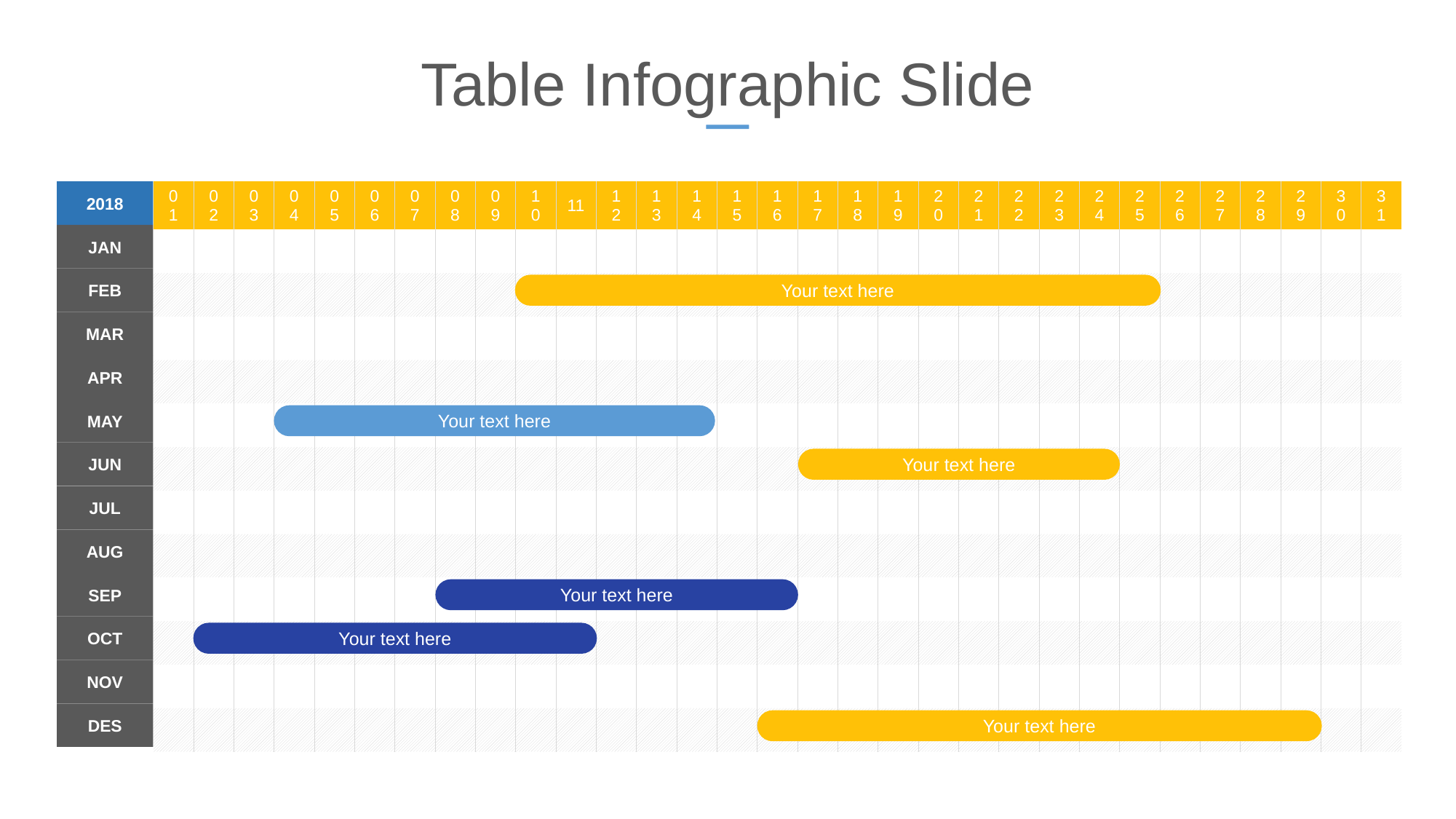

# Table Infographic Slide
2018
| 01 | 02 | 03 | 04 | 05 | 06 | 07 | 08 | 09 | 10 | 11 | 12 | 13 | 14 | 15 | 16 | 17 | 18 | 19 | 20 | 21 | 22 | 23 | 24 | 25 | 26 | 27 | 28 | 29 | 30 | 31 |
| --- | --- | --- | --- | --- | --- | --- | --- | --- | --- | --- | --- | --- | --- | --- | --- | --- | --- | --- | --- | --- | --- | --- | --- | --- | --- | --- | --- | --- | --- | --- |
|  |  |  |  |  |  |  |  |  |  |  |  |  |  |  |  |  |  |  |  |  |  |  |  |  |  |  |  |  |  |  |
|  |  |  |  |  |  |  |  |  |  |  |  |  |  |  |  |  |  |  |  |  |  |  |  |  |  |  |  |  |  |  |
|  |  |  |  |  |  |  |  |  |  |  |  |  |  |  |  |  |  |  |  |  |  |  |  |  |  |  |  |  |  |  |
|  |  |  |  |  |  |  |  |  |  |  |  |  |  |  |  |  |  |  |  |  |  |  |  |  |  |  |  |  |  |  |
|  |  |  |  |  |  |  |  |  |  |  |  |  |  |  |  |  |  |  |  |  |  |  |  |  |  |  |  |  |  |  |
|  |  |  |  |  |  |  |  |  |  |  |  |  |  |  |  |  |  |  |  |  |  |  |  |  |  |  |  |  |  |  |
|  |  |  |  |  |  |  |  |  |  |  |  |  |  |  |  |  |  |  |  |  |  |  |  |  |  |  |  |  |  |  |
|  |  |  |  |  |  |  |  |  |  |  |  |  |  |  |  |  |  |  |  |  |  |  |  |  |  |  |  |  |  |  |
|  |  |  |  |  |  |  |  |  |  |  |  |  |  |  |  |  |  |  |  |  |  |  |  |  |  |  |  |  |  |  |
|  |  |  |  |  |  |  |  |  |  |  |  |  |  |  |  |  |  |  |  |  |  |  |  |  |  |  |  |  |  |  |
|  |  |  |  |  |  |  |  |  |  |  |  |  |  |  |  |  |  |  |  |  |  |  |  |  |  |  |  |  |  |  |
|  |  |  |  |  |  |  |  |  |  |  |  |  |  |  |  |  |  |  |  |  |  |  |  |  |  |  |  |  |  |  |
e7d195523061f1c03a90ee8e42cb24248e56383cd534985688F9F494128731F165EE95AB4B0C0A38076AAEA07667B1565C446FC45FF01DFB0E885BCDBDF3A284F3DB14DA61DD97F0BAB2E6C668FB4931659DCAC52277681B35A97A58EB1CDE1A30E511E1F70EEB23193653529328E29B82636547E25AC41088D20F0A52114429D13EF1D12E4FBA26373564D4CAB325C9
JAN
FEB
Your text here
MAR
APR
MAY
Your text here
JUN
Your text here
JUL
AUG
SEP
Your text here
OCT
Your text here
NOV
DES

Your text here